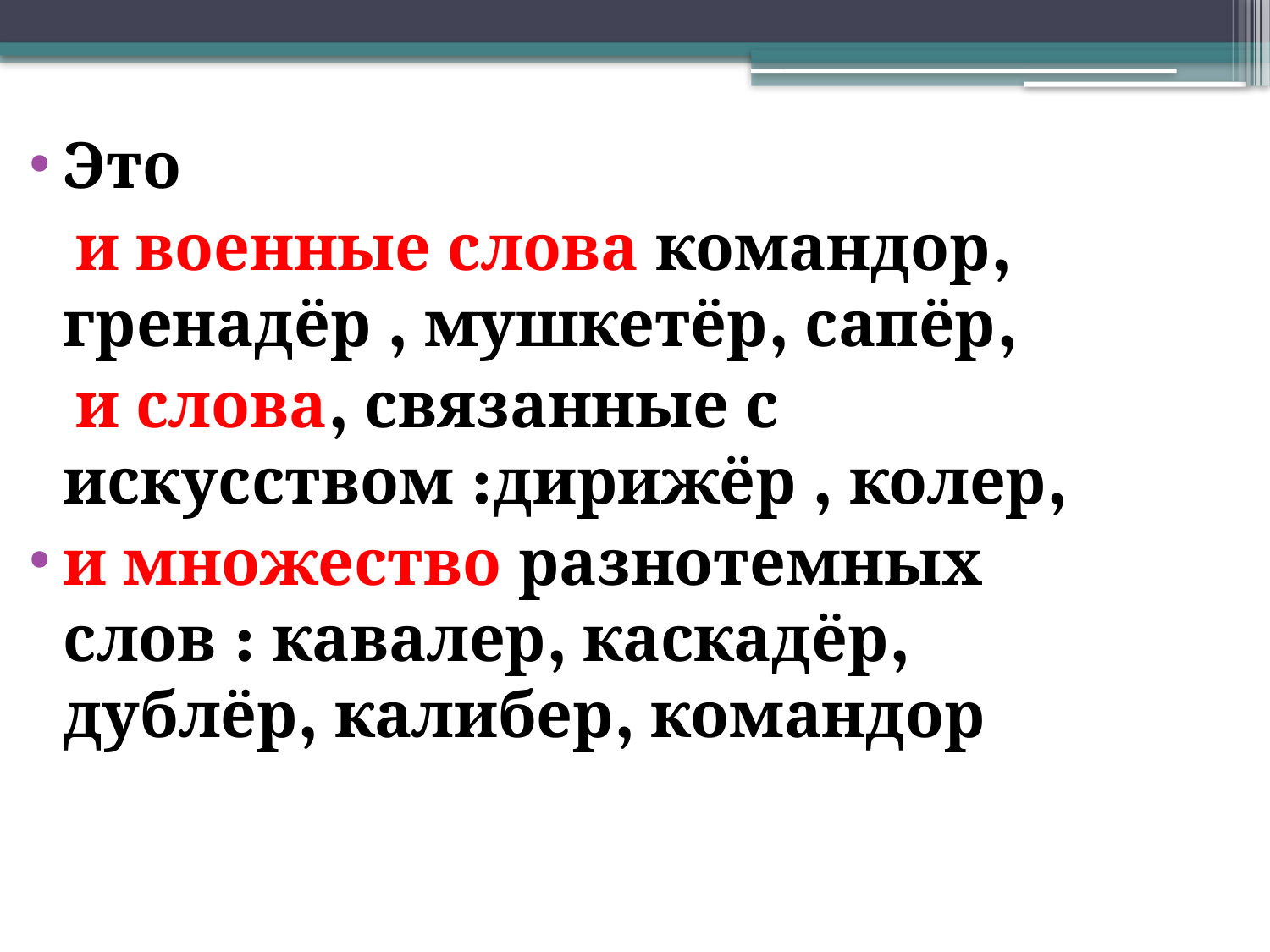

Это
   и военные слова командор, гренадёр , мушкетёр, сапёр,
   и слова, связанные с искусством :дирижёр , колер,
и множество разнотемных слов : кавалер, каскадёр, дублёр, калибер, командор